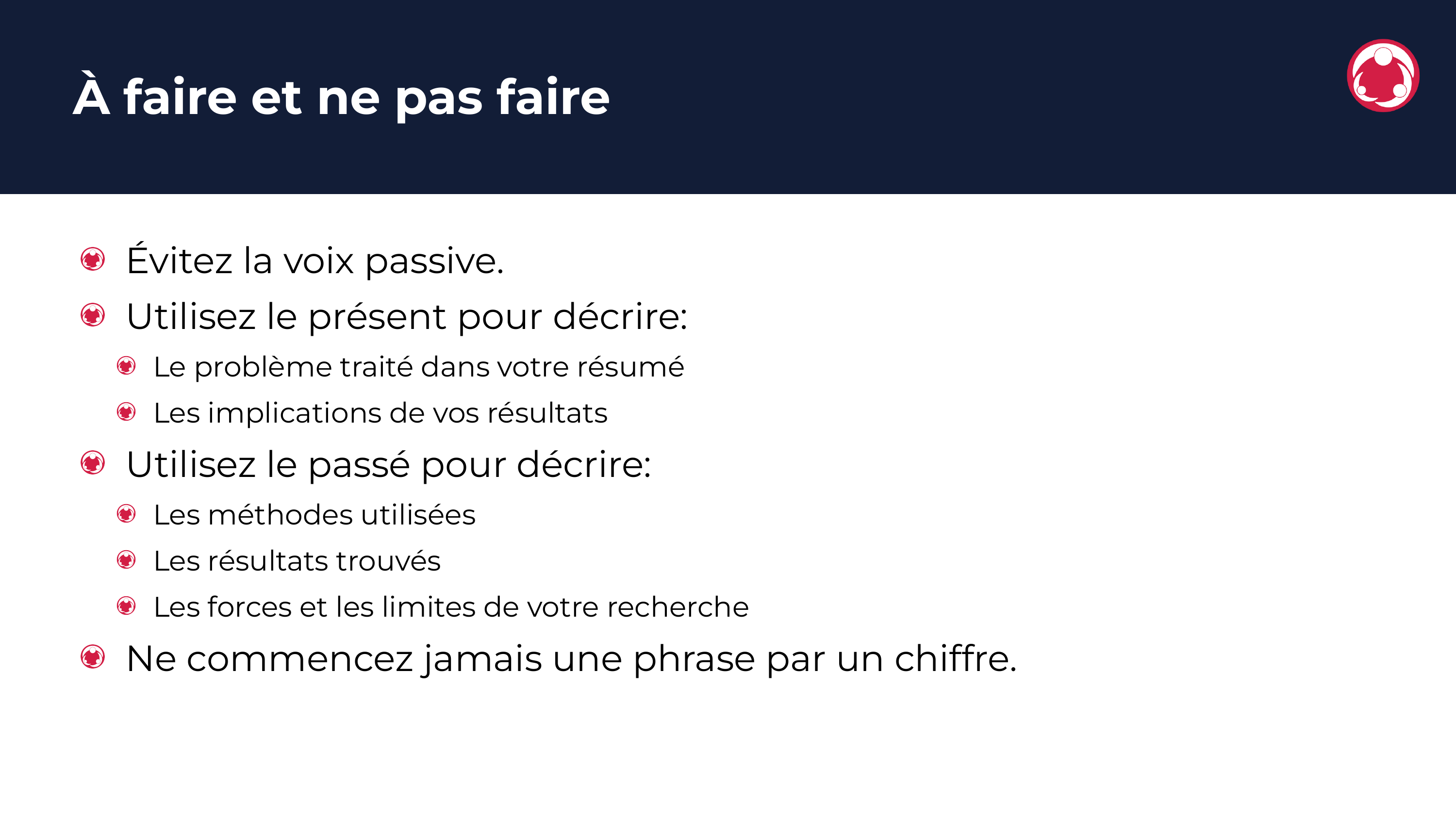

À faire et ne pas faire
Évitez la voix passive.
Utilisez le présent pour décrire:
Le problème traité dans votre résumé
Les implications de vos résultats
Utilisez le passé pour décrire:
Les méthodes utilisées
Les résultats trouvés
Les forces et les limites de votre recherche
Ne commencez jamais une phrase par un chiffre.